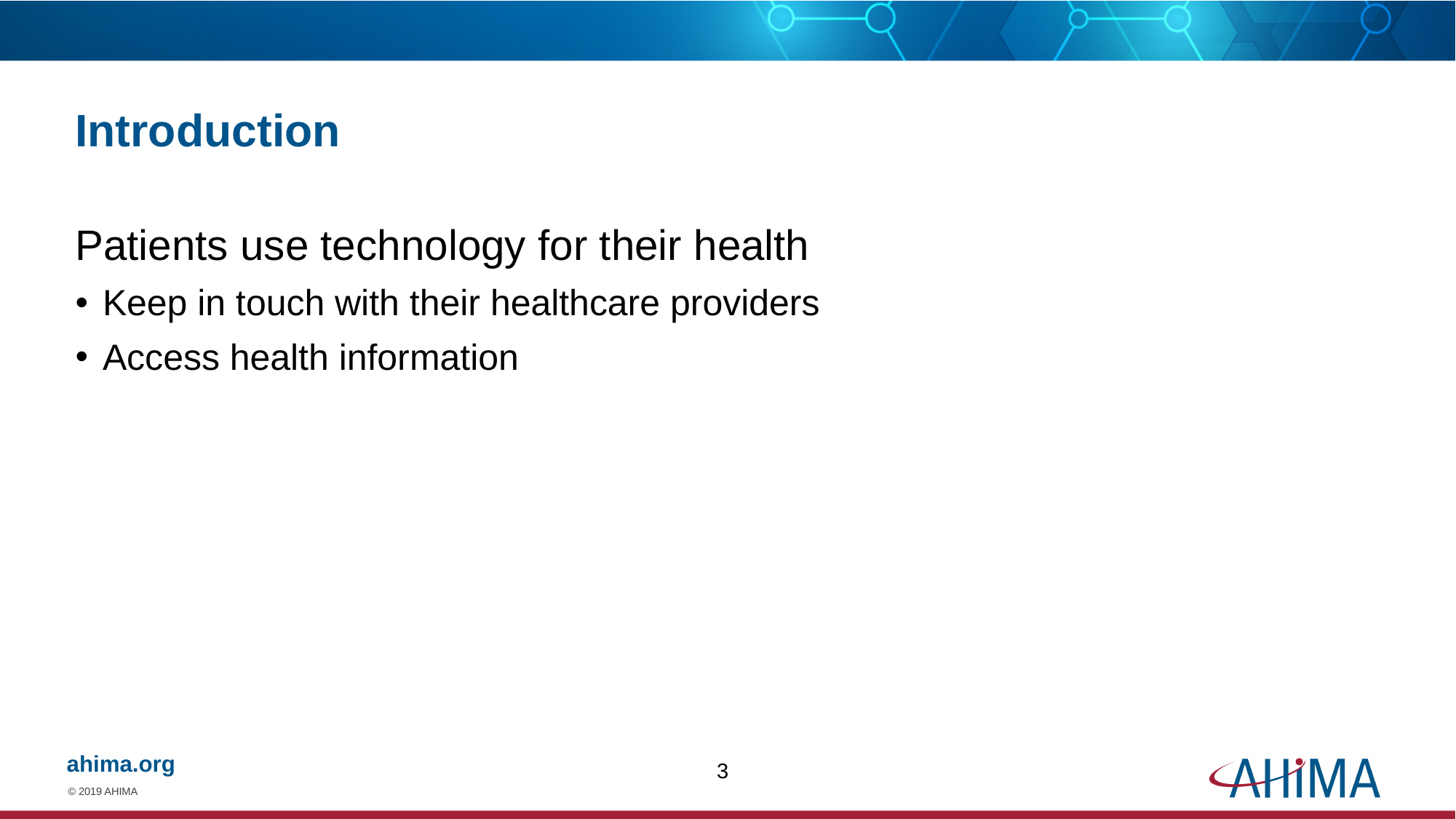

# Introduction
Patients use technology for their health
Keep in touch with their healthcare providers
Access health information